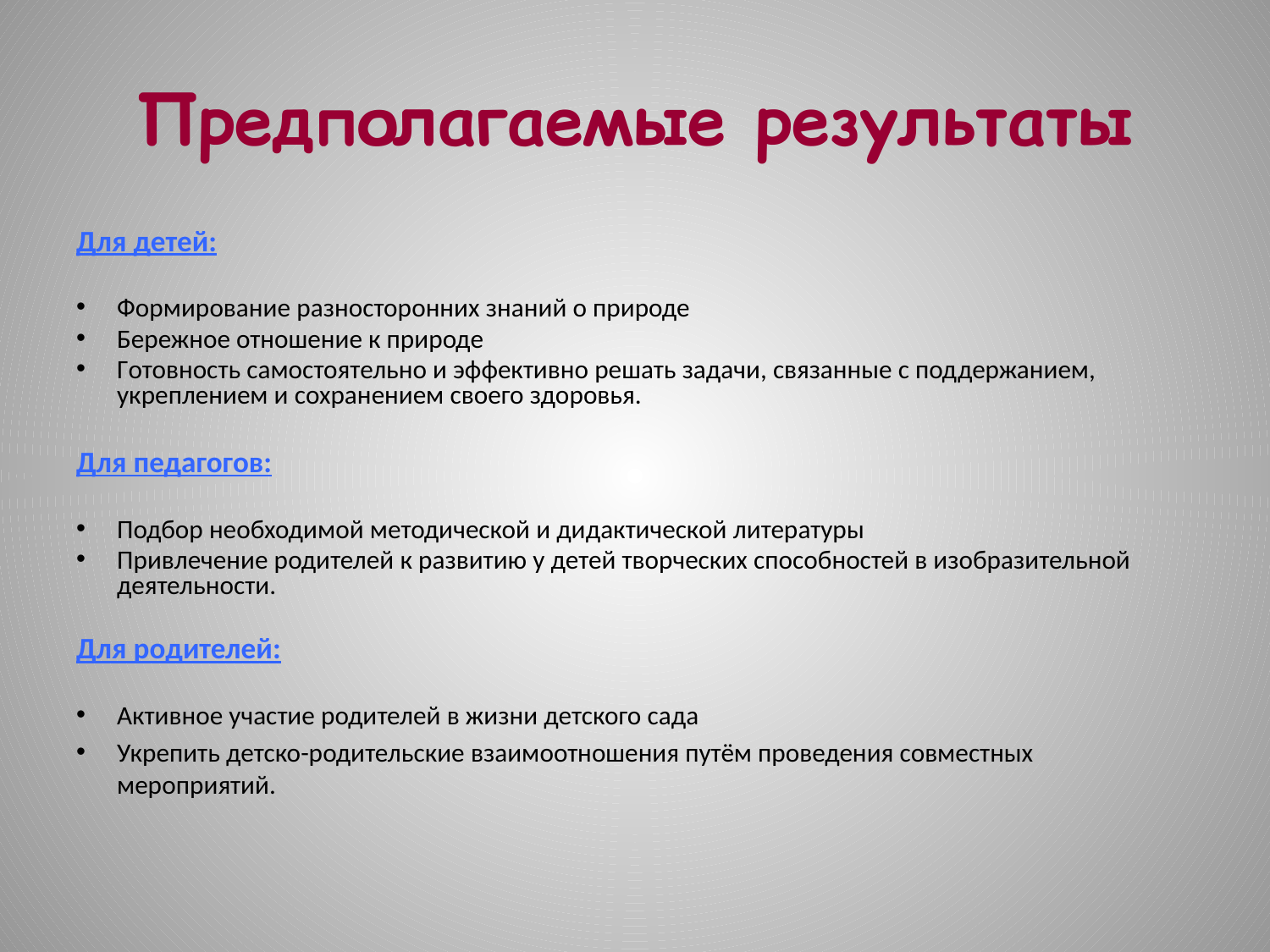

# Предполагаемые результаты
Для детей:

Формирование разносторонних знаний о природе
Бережное отношение к природе
Готовность самостоятельно и эффективно решать задачи, связанные с поддержанием, укреплением и сохранением своего здоровья.

Для педагогов:

Подбор необходимой методической и дидактической литературы
Привлечение родителей к развитию у детей творческих способностей в изобразительной деятельности.

Для родителей:

Активное участие родителей в жизни детского сада
Укрепить детско-родительские взаимоотношения путём проведения совместных мероприятий.